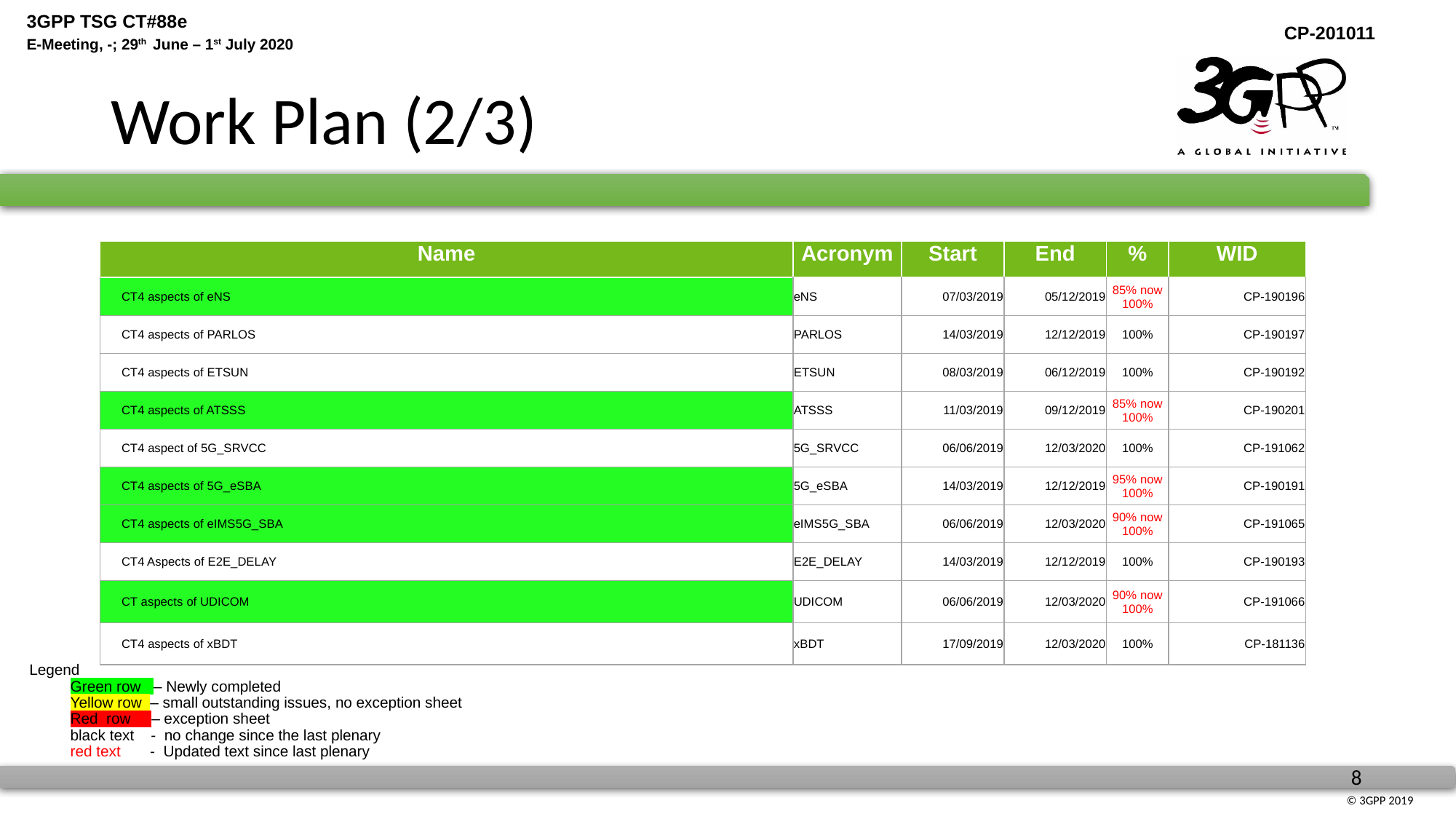

# Work Plan (2/3)
| Name | Acronym | Start | End | % | WID |
| --- | --- | --- | --- | --- | --- |
| CT4 aspects of eNS | eNS | 07/03/2019 | 05/12/2019 | 85% now 100% | CP-190196 |
| CT4 aspects of PARLOS | PARLOS | 14/03/2019 | 12/12/2019 | 100% | CP-190197 |
| CT4 aspects of ETSUN | ETSUN | 08/03/2019 | 06/12/2019 | 100% | CP-190192 |
| CT4 aspects of ATSSS | ATSSS | 11/03/2019 | 09/12/2019 | 85% now 100% | CP-190201 |
| CT4 aspect of 5G\_SRVCC | 5G\_SRVCC | 06/06/2019 | 12/03/2020 | 100% | CP-191062 |
| CT4 aspects of 5G\_eSBA | 5G\_eSBA | 14/03/2019 | 12/12/2019 | 95% now 100% | CP-190191 |
| CT4 aspects of eIMS5G\_SBA | eIMS5G\_SBA | 06/06/2019 | 12/03/2020 | 90% now 100% | CP-191065 |
| CT4 Aspects of E2E\_DELAY | E2E\_DELAY | 14/03/2019 | 12/12/2019 | 100% | CP-190193 |
| CT aspects of UDICOM | UDICOM | 06/06/2019 | 12/03/2020 | 90% now 100% | CP-191066 |
| CT4 aspects of xBDT | xBDT | 17/09/2019 | 12/03/2020 | 100% | CP-181136 |
Legend
Green row   – Newly completed
	Yellow row  – small outstanding issues, no exception sheet
Red  row     – exception sheet
	black text    -  no change since the last plenary
	red text       -  Updated text since last plenary